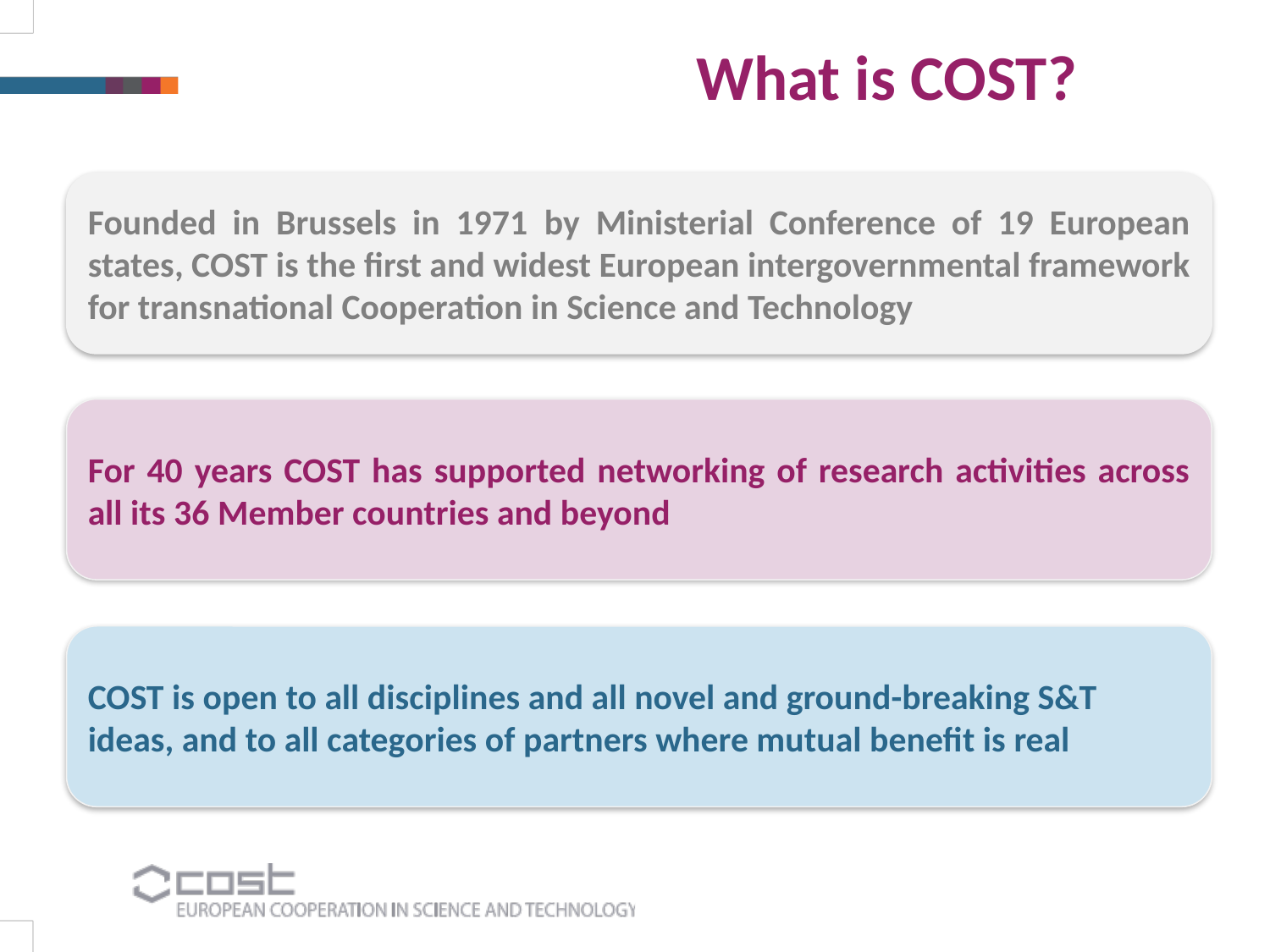

What is COST?
Founded in Brussels in 1971 by Ministerial Conference of 19 European states, COST is the first and widest European intergovernmental framework for transnational Cooperation in Science and Technology
For 40 years COST has supported networking of research activities across all its 36 Member countries and beyond
COST is open to all disciplines and all novel and ground-breaking S&T ideas, and to all categories of partners where mutual benefit is real